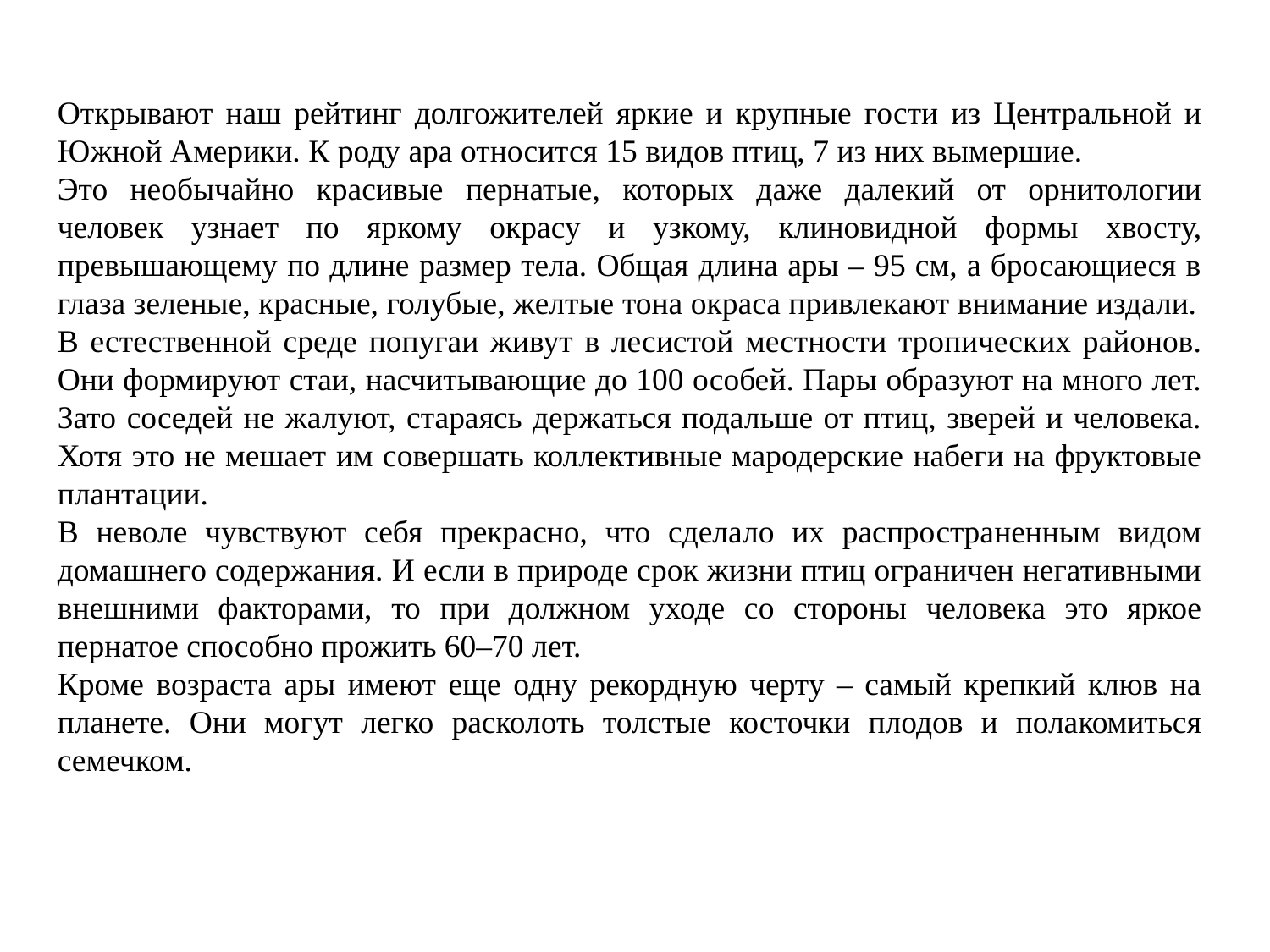

Открывают наш рейтинг долгожителей яркие и крупные гости из Центральной и Южной Америки. К роду ара относится 15 видов птиц, 7 из них вымершие.
Это необычайно красивые пернатые, которых даже далекий от орнитологии человек узнает по яркому окрасу и узкому, клиновидной формы хвосту, превышающему по длине размер тела. Общая длина ары – 95 см, а бросающиеся в глаза зеленые, красные, голубые, желтые тона окраса привлекают внимание издали.
В естественной среде попугаи живут в лесистой местности тропических районов. Они формируют стаи, насчитывающие до 100 особей. Пары образуют на много лет. Зато соседей не жалуют, стараясь держаться подальше от птиц, зверей и человека. Хотя это не мешает им совершать коллективные мародерские набеги на фруктовые плантации.
В неволе чувствуют себя прекрасно, что сделало их распространенным видом домашнего содержания. И если в природе срок жизни птиц ограничен негативными внешними факторами, то при должном уходе со стороны человека это яркое пернатое способно прожить 60–70 лет.
Кроме возраста ары имеют еще одну рекордную черту – самый крепкий клюв на планете. Они могут легко расколоть толстые косточки плодов и полакомиться семечком.